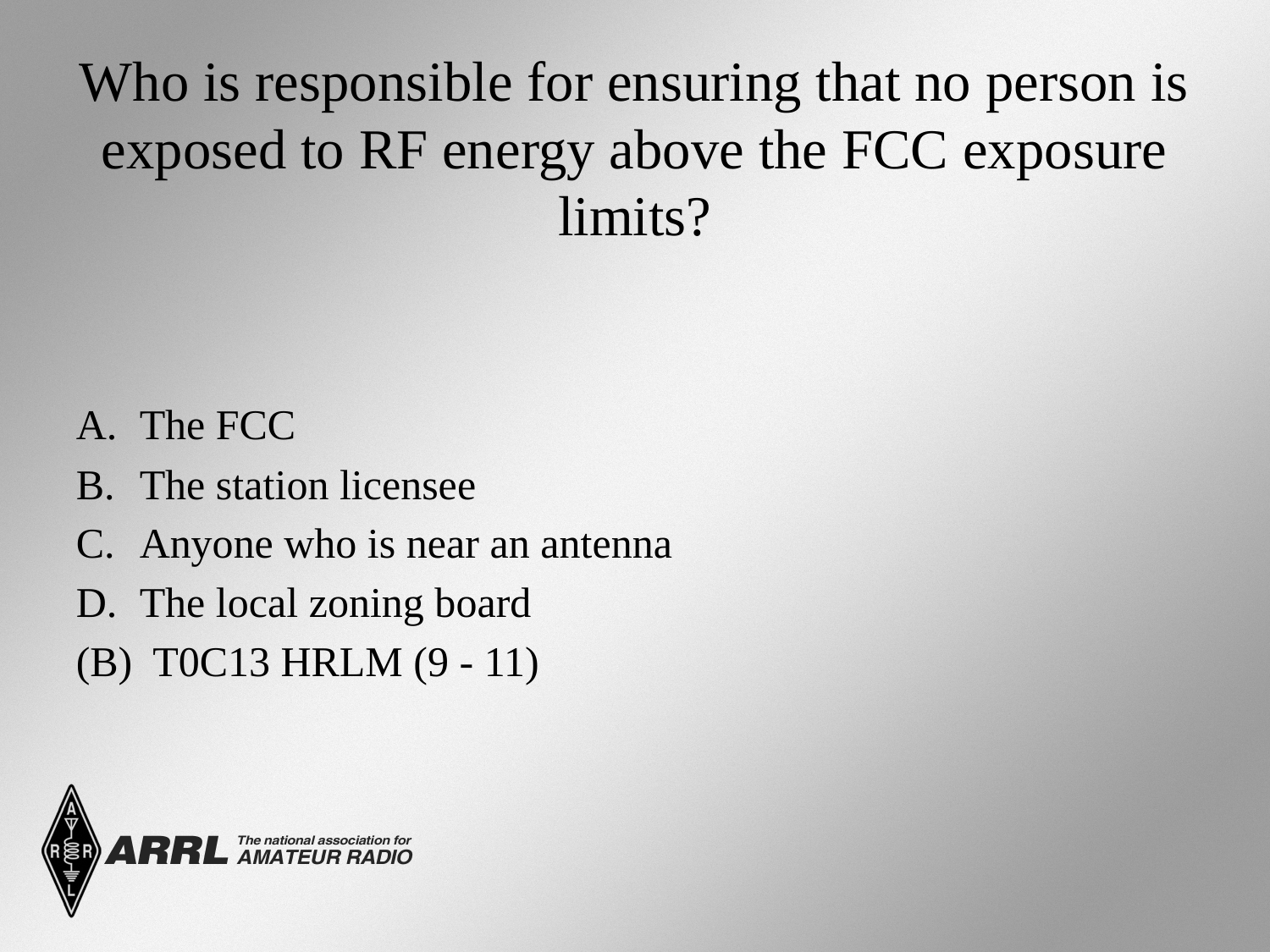

# Who is responsible for ensuring that no person is exposed to RF energy above the FCC exposure limits?
The FCC
The station licensee
Anyone who is near an antenna
The local zoning board
(B)  T0C13 HRLM (9 - 11)